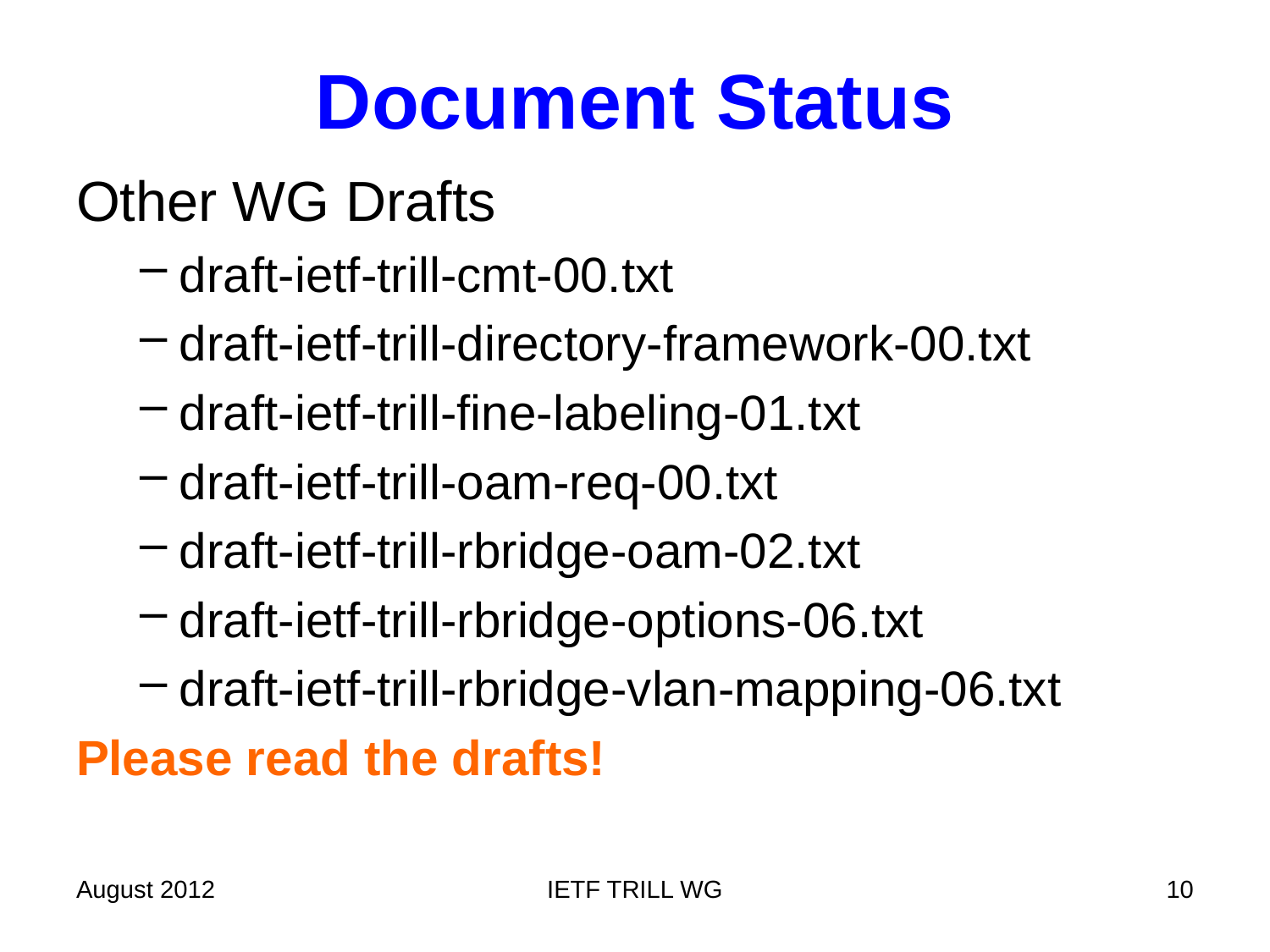

# Document Status
Other WG Drafts
draft-ietf-trill-cmt-00.txt
draft-ietf-trill-directory-framework-00.txt
draft-ietf-trill-fine-labeling-01.txt
draft-ietf-trill-oam-req-00.txt
draft-ietf-trill-rbridge-oam-02.txt
draft-ietf-trill-rbridge-options-06.txt
draft-ietf-trill-rbridge-vlan-mapping-06.txt
Please read the drafts!
August 2012
IETF TRILL WG
10